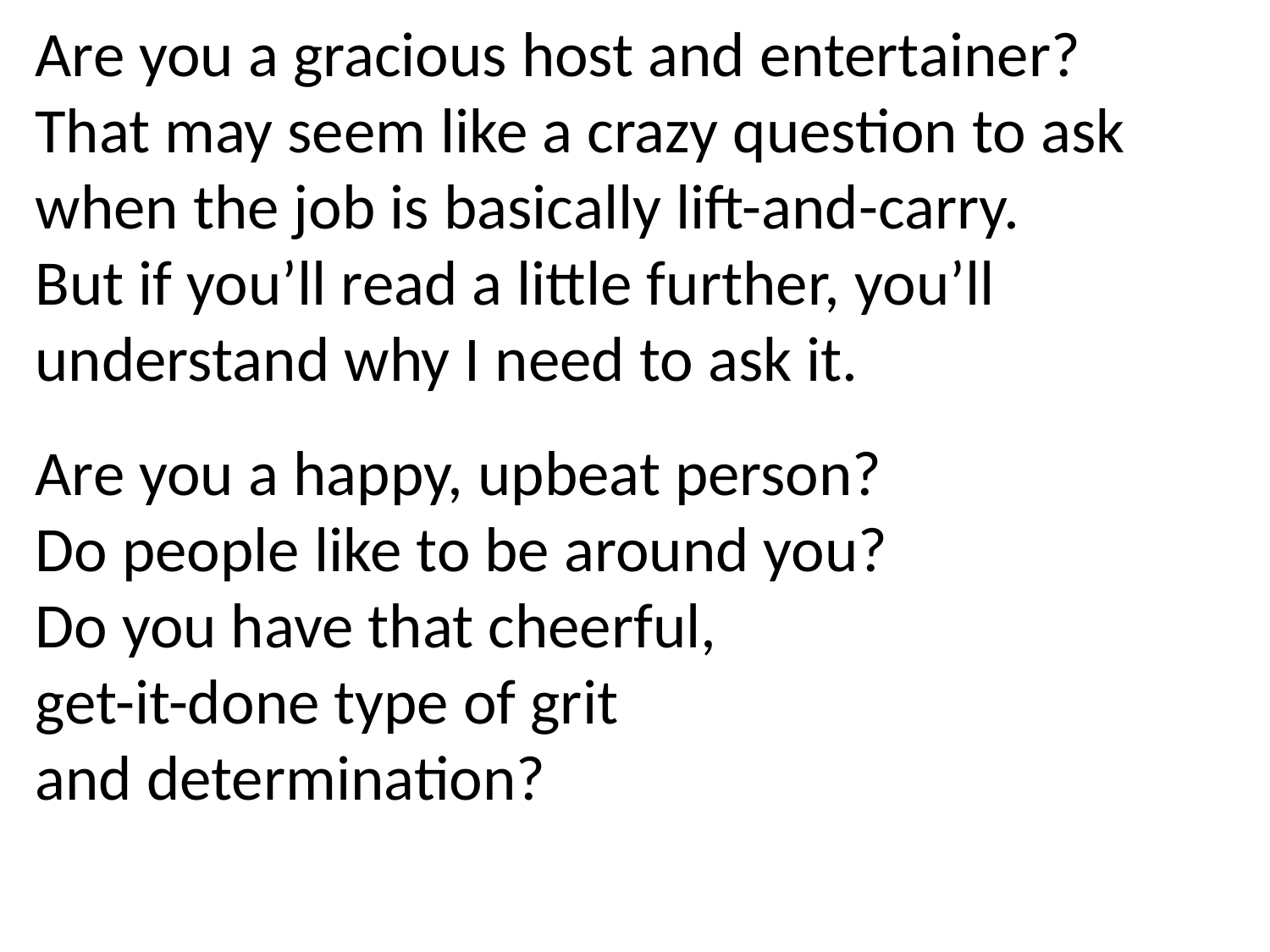

Are you a gracious host and entertainer?
That may seem like a crazy question to ask when the job is basically lift-and-carry.
But if you’ll read a little further, you’ll understand why I need to ask it.

Are you a happy, upbeat person?
Do people like to be around you?
Do you have that cheerful,
get-it-done type of grit
and determination?